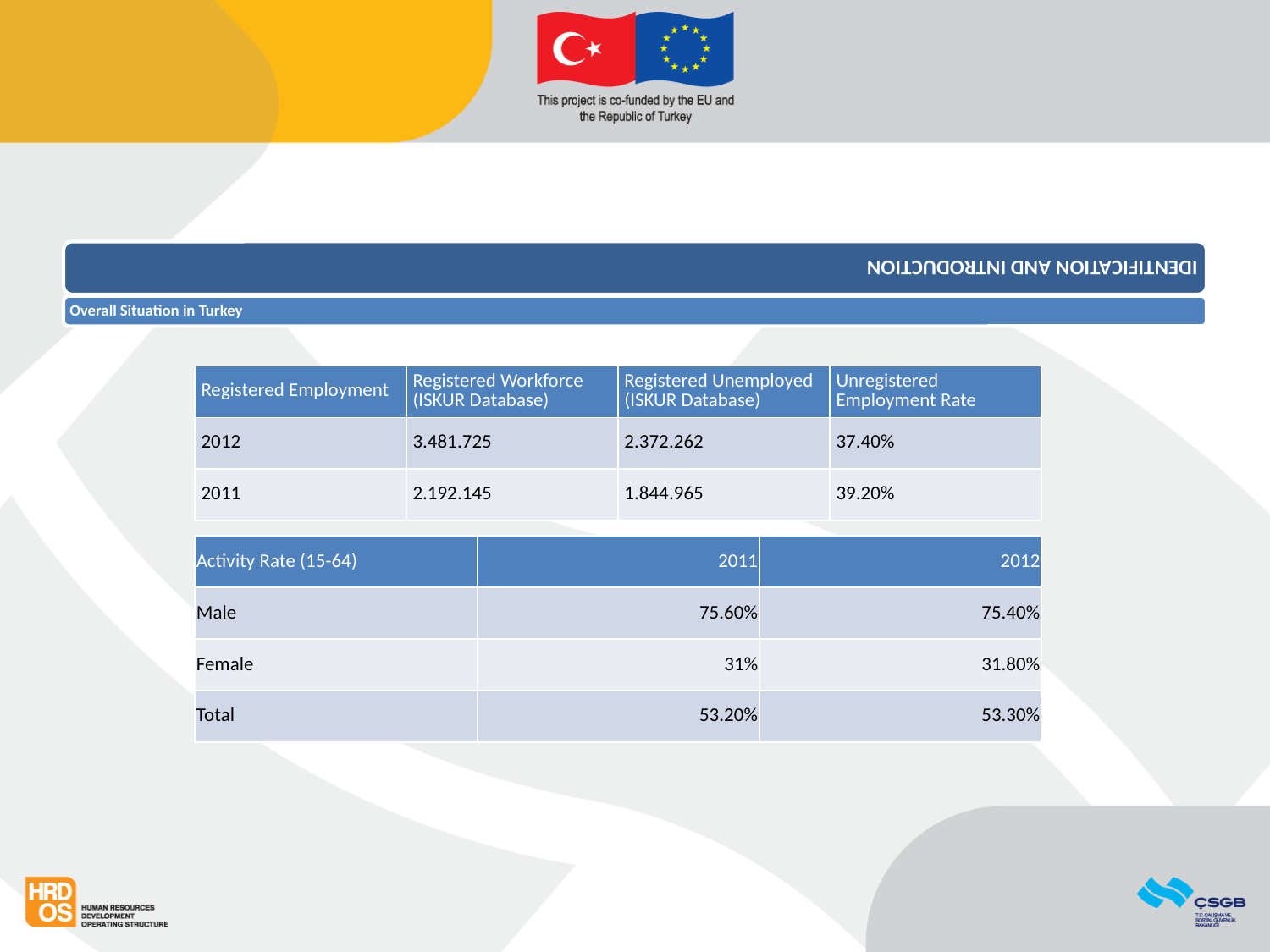

IDENTIFICATION AND INTRODUCTION
Overall Situation in Turkey
| Registered Employment | Registered Workforce (ISKUR Database) | Registered Unemployed (ISKUR Database) | Unregistered Employment Rate |
| --- | --- | --- | --- |
| 2012 | 3.481.725 | 2.372.262 | 37.40% |
| 2011 | 2.192.145 | 1.844.965 | 39.20% |
| Activity Rate (15-64) | 2011 | 2012 |
| --- | --- | --- |
| Male | 75.60% | 75.40% |
| Female | 31% | 31.80% |
| Total | 53.20% | 53.30% |